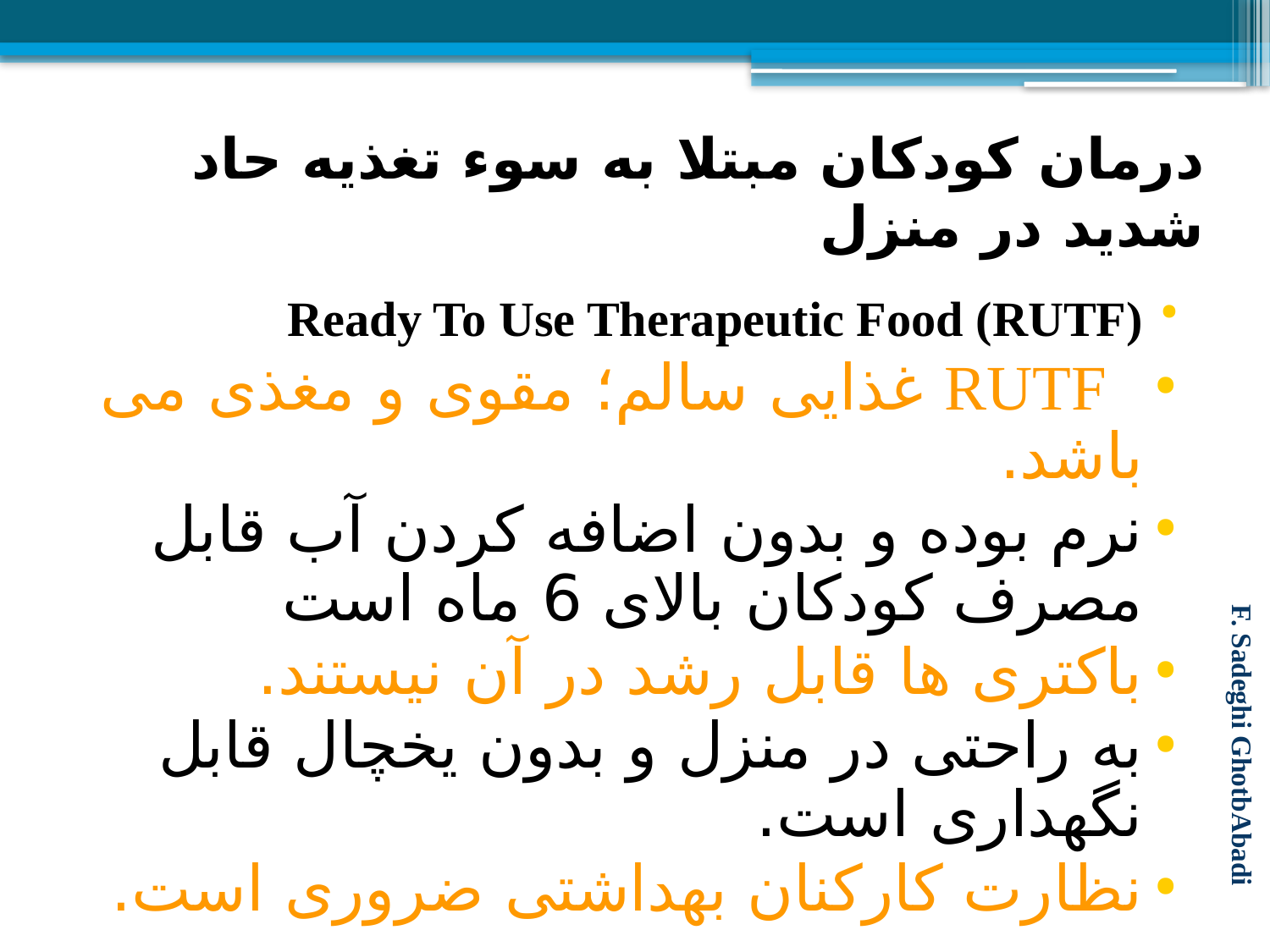

# درمان کودکان مبتلا به سوء تغذیه حاد شدید در منزل
Ready To Use Therapeutic Food (RUTF)
  RUTF غذایی سالم؛ مقوی و مغذی می باشد.
نرم بوده و بدون اضافه کردن آب قابل مصرف کودکان بالای 6 ماه است.
باکتری ها قابل رشد در آن نیستند.
به راحتی در منزل و بدون یخچال قابل نگهداری است.
نظارت کارکنان بهداشتی ضروری است.